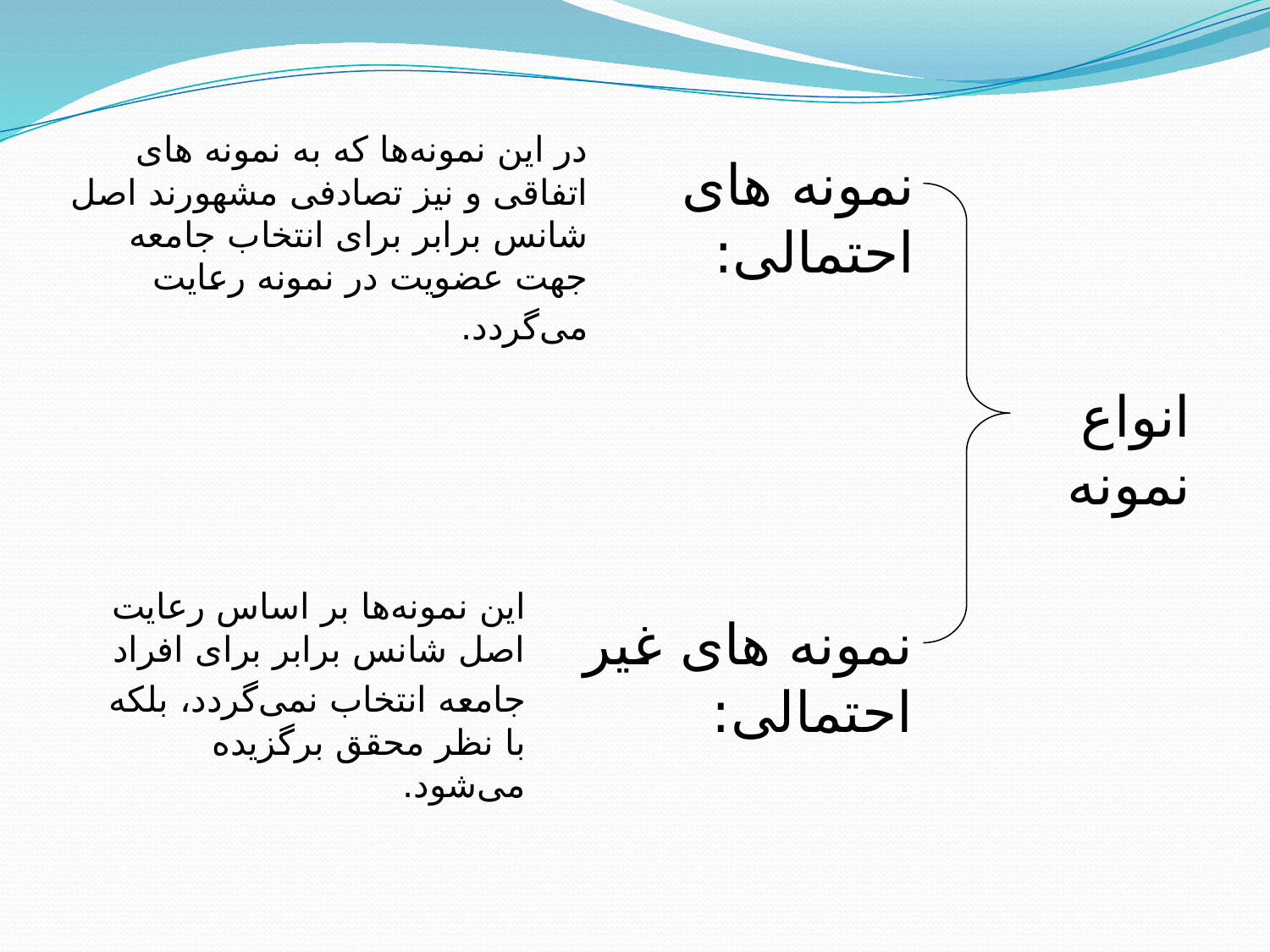

در این نمونه‌ها كه به نمونه ‌های اتفاقی و نیز تصادفی مشهورند اصل شانس برابر برای انتخاب جامعه جهت عضویت در نمونه رعایت می‌گردد.
نمونه های احتمالی:

انواع نمونه
این نمونه‌ها بر اساس رعایت اصل شانس برابر برای افراد جامعه انتخاب نمی‌گردد، بلكه با نظر محقق برگزیده می‌شود.
نمونه های غیر احتمالی: